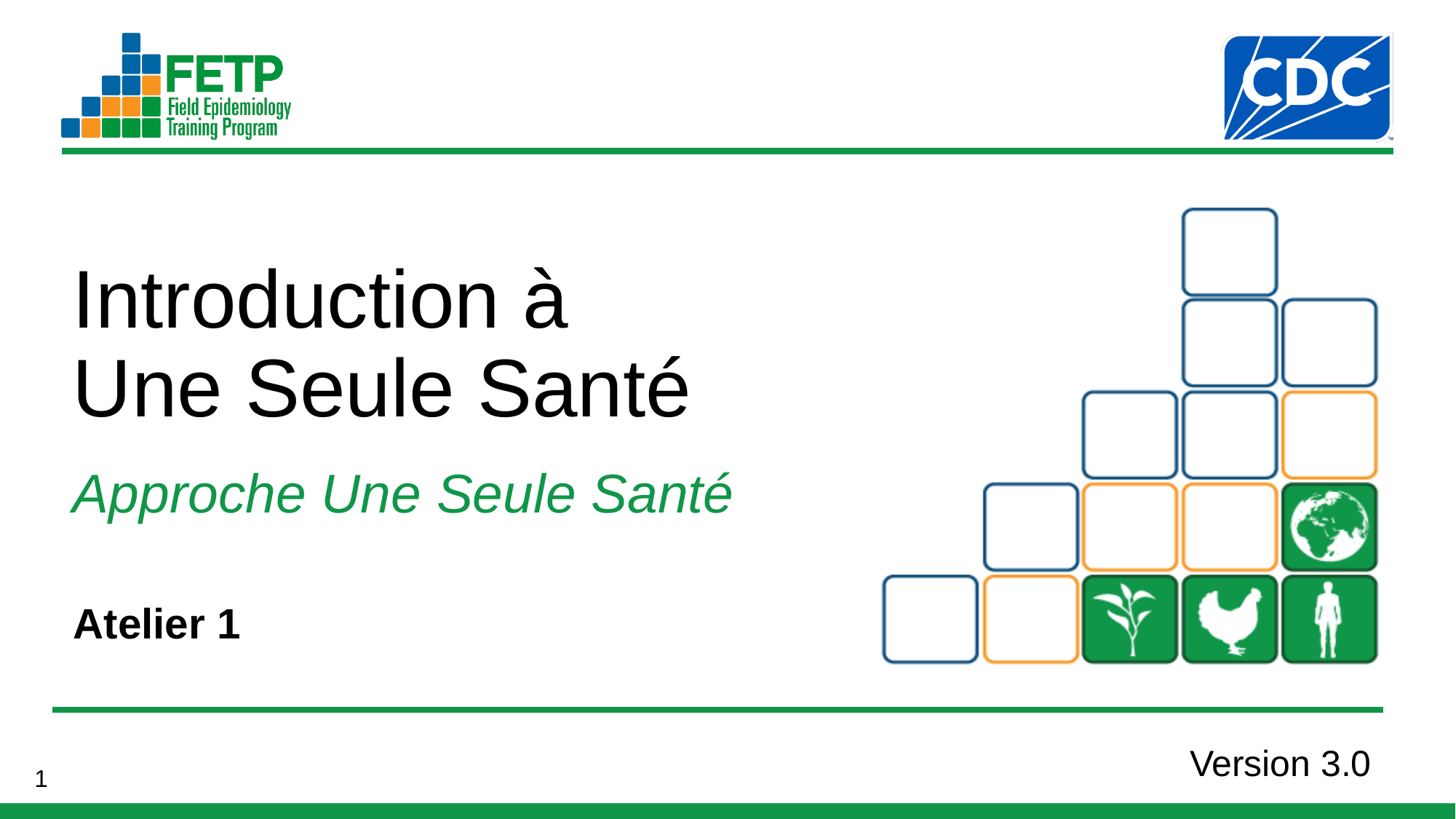

Introduction à
Une Seule Santé
Atelier 1